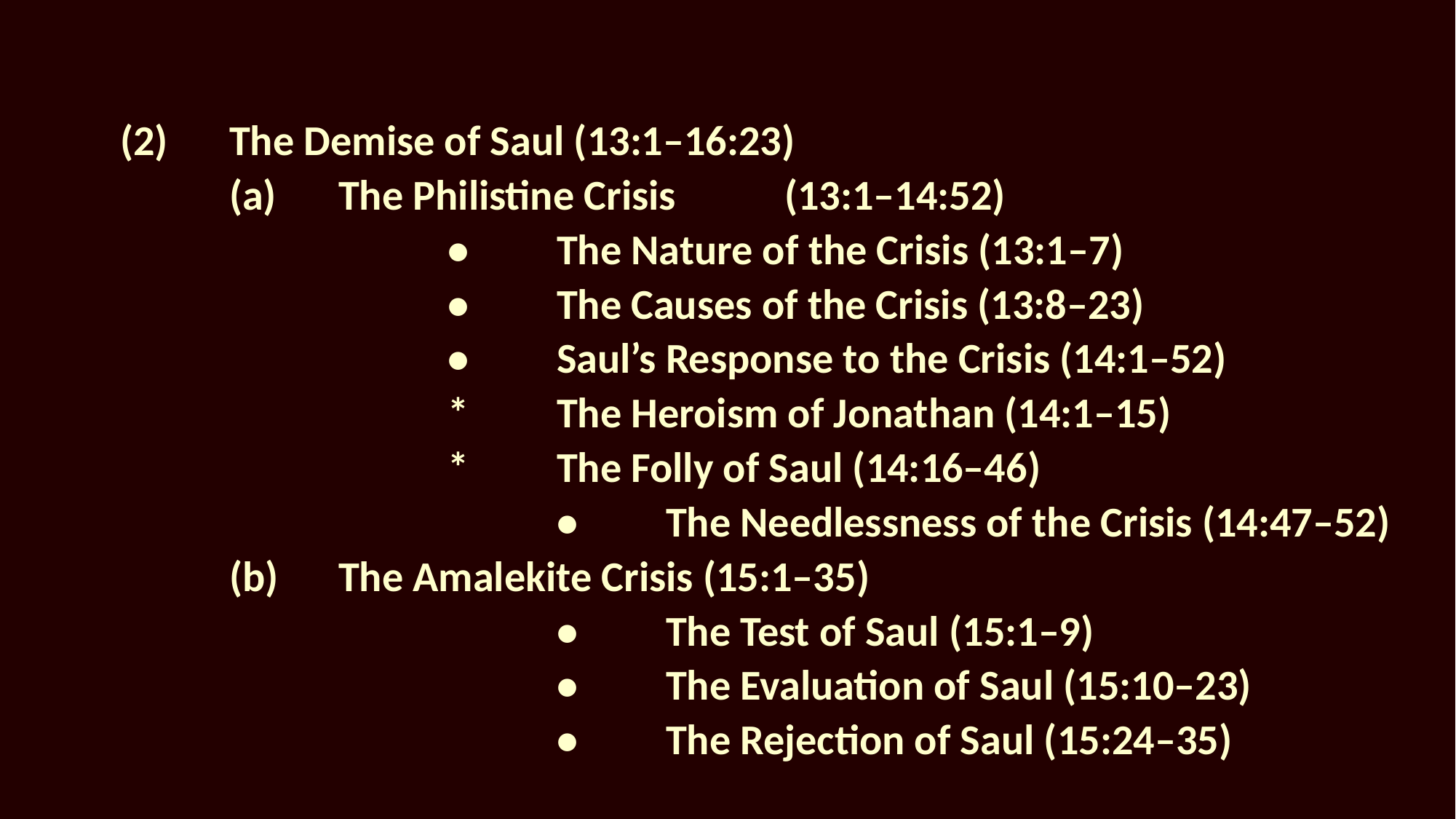

(2)	The Demise of Saul (13:1–16:23)
	(a)	The Philistine Crisis	 (13:1–14:52)
			•	The Nature of the Crisis (13:1–7)
			•	The Causes of the Crisis (13:8–23)
			•	Saul’s Response to the Crisis (14:1–52)
			*	The Heroism of Jonathan (14:1–15)
			*	The Folly of Saul (14:16–46)
				•	The Needlessness of the Crisis (14:47–52)
	(b)	The Amalekite Crisis (15:1–35)
				•	The Test of Saul (15:1–9)
				•	The Evaluation of Saul (15:10–23)
				•	The Rejection of Saul (15:24–35)